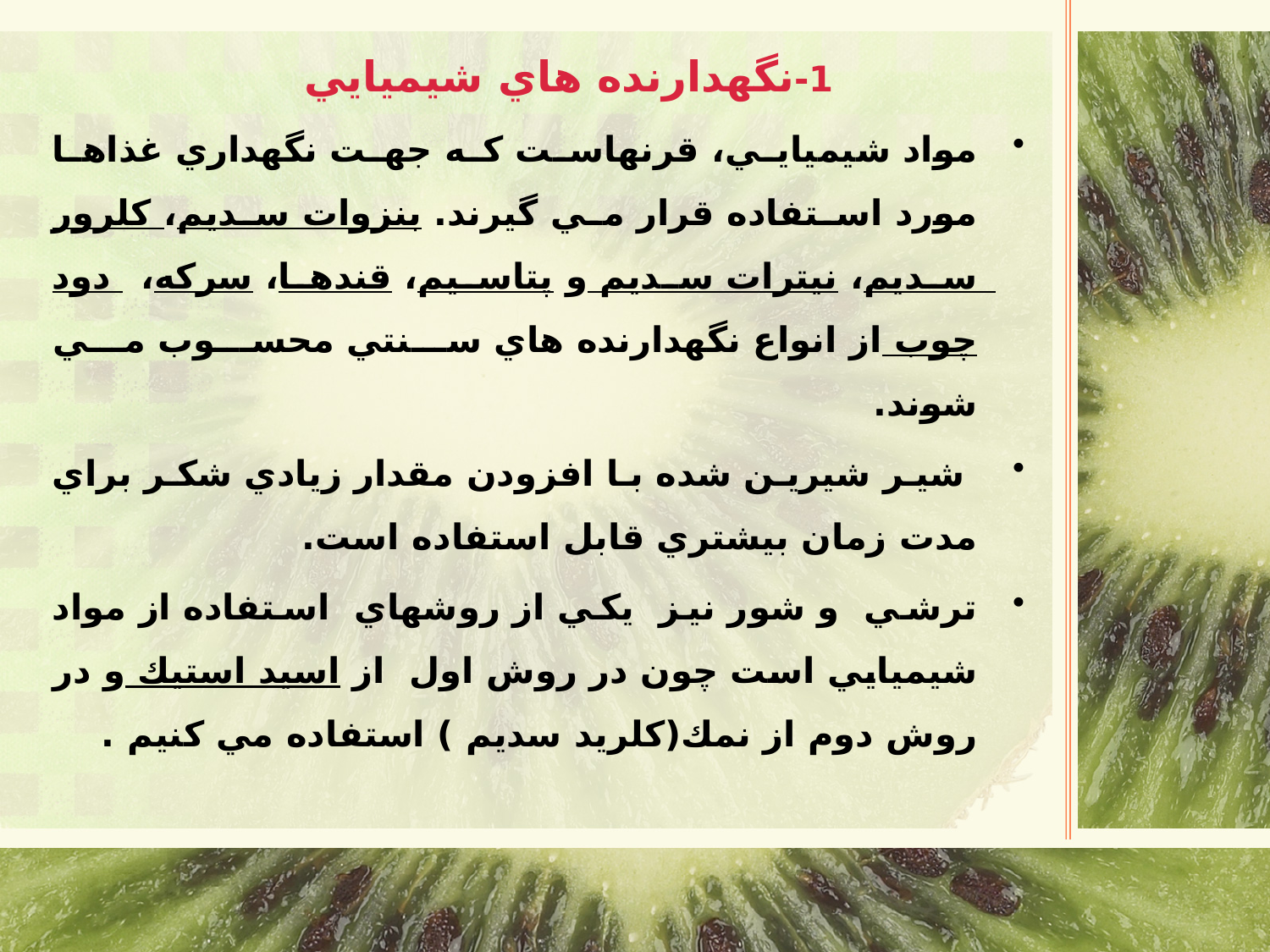

# 1-نگهدارنده هاي شيميايي
مواد شيميايي، قرنهاست که جهت نگهداري غذاها مورد استفاده قرار مي گيرند. بنزوات سديم، کلرور سديم، نيترات سديم و پتاسيم، قندها، سرکه، دود چوب از انواع نگهدارنده هاي سنتي محسوب مي شوند.
 شير شيرين شده با افزودن مقدار زيادي شکر براي مدت زمان بيشتري قابل استفاده است.
ترشي  و شور نيز  يكي از روشهاي  استفاده از مواد شيميايي است چون در روش اول  از اسيد استيك و در روش دوم از نمك(كلريد سديم ) استفاده مي كنيم .